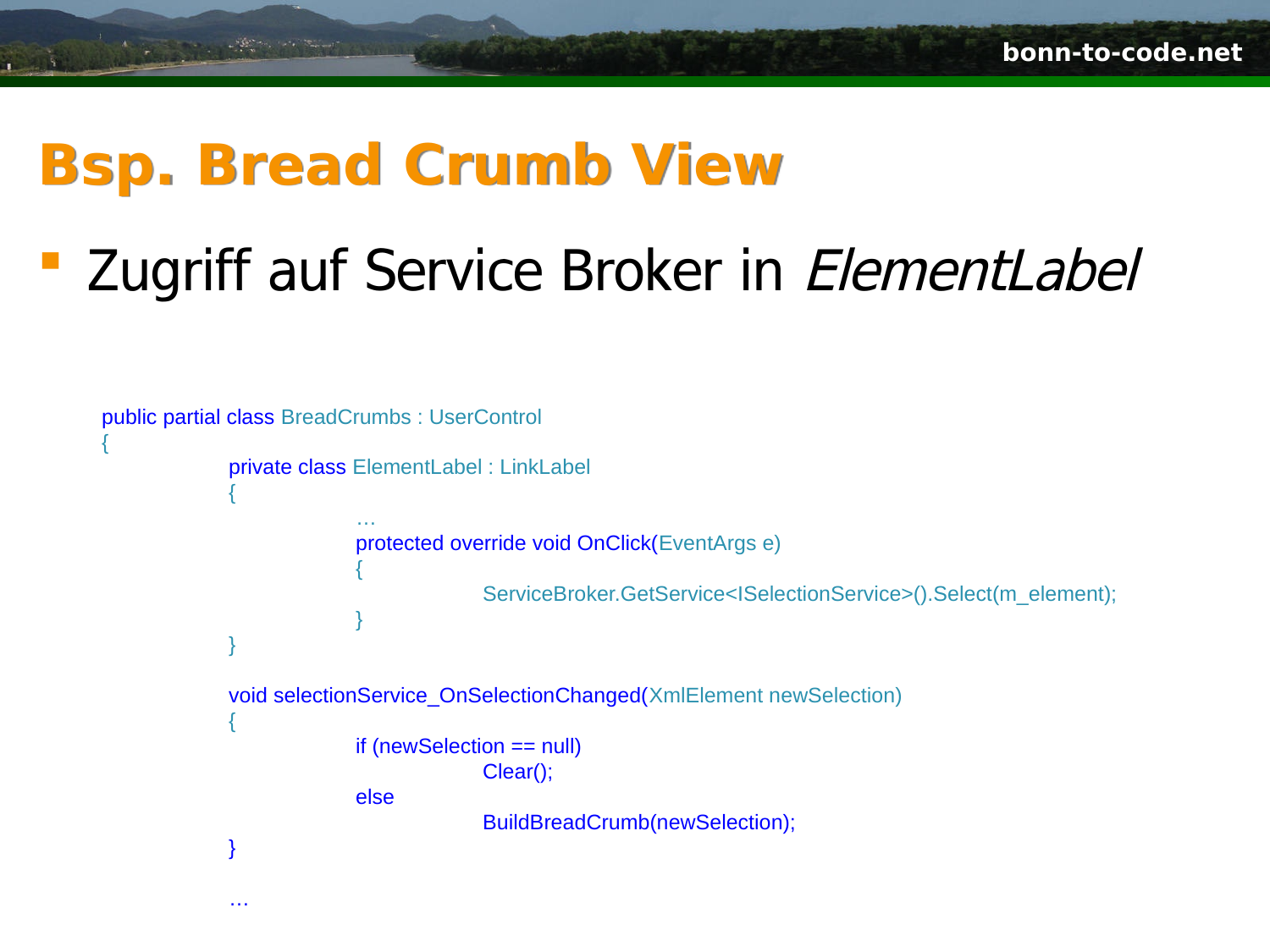

# Bsp. Bread Crumb View

Zugriff auf Service Broker in ElementLabel
public partial class BreadCrumbs : UserControl
{
	private class ElementLabel : LinkLabel
	{
		…
		protected override void OnClick(EventArgs e)
		{
			ServiceBroker.GetService<ISelectionService>().Select(m_element);
		}
	}

	void selectionService_OnSelectionChanged(XmlElement newSelection)
	{
		if (newSelection == null)
			Clear();
		else
			BuildBreadCrumb(newSelection);
	}

	…